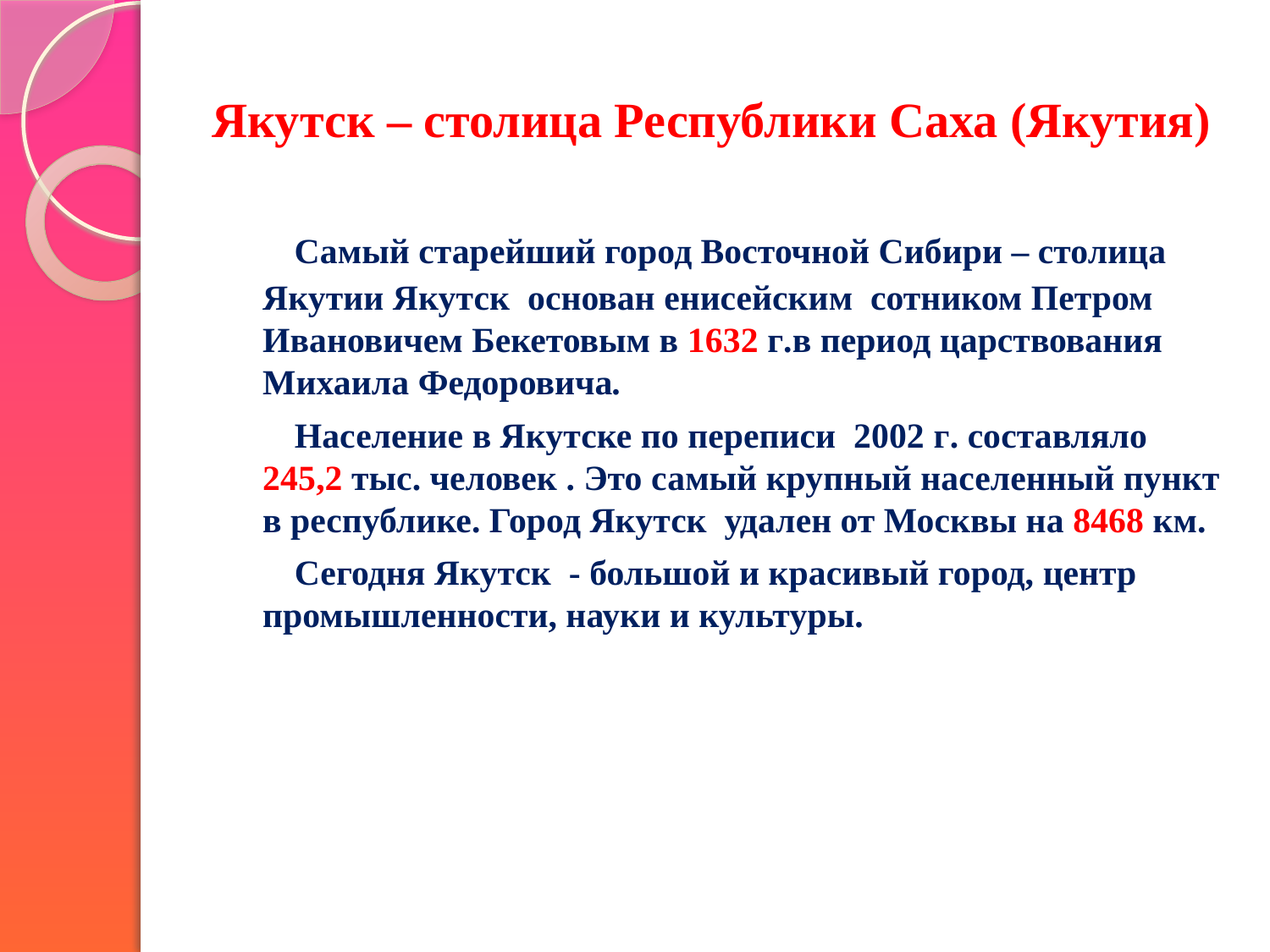

# Якутск – столица Республики Саха (Якутия)
     Самый старейший город Восточной Сибири – столица Якутии Якутск  основан енисейским  сотником Петром Ивановичем Бекетовым в 1632 г.в период царствования Михаила Федоровича.
        Население в Якутске по переписи  2002 г. составляло 245,2 тыс. человек . Это самый крупный населенный пункт в республике. Город Якутск  удален от Москвы на 8468 км.
        Сегодня Якутск  - большой и красивый город, центр промышленности, науки и культуры.